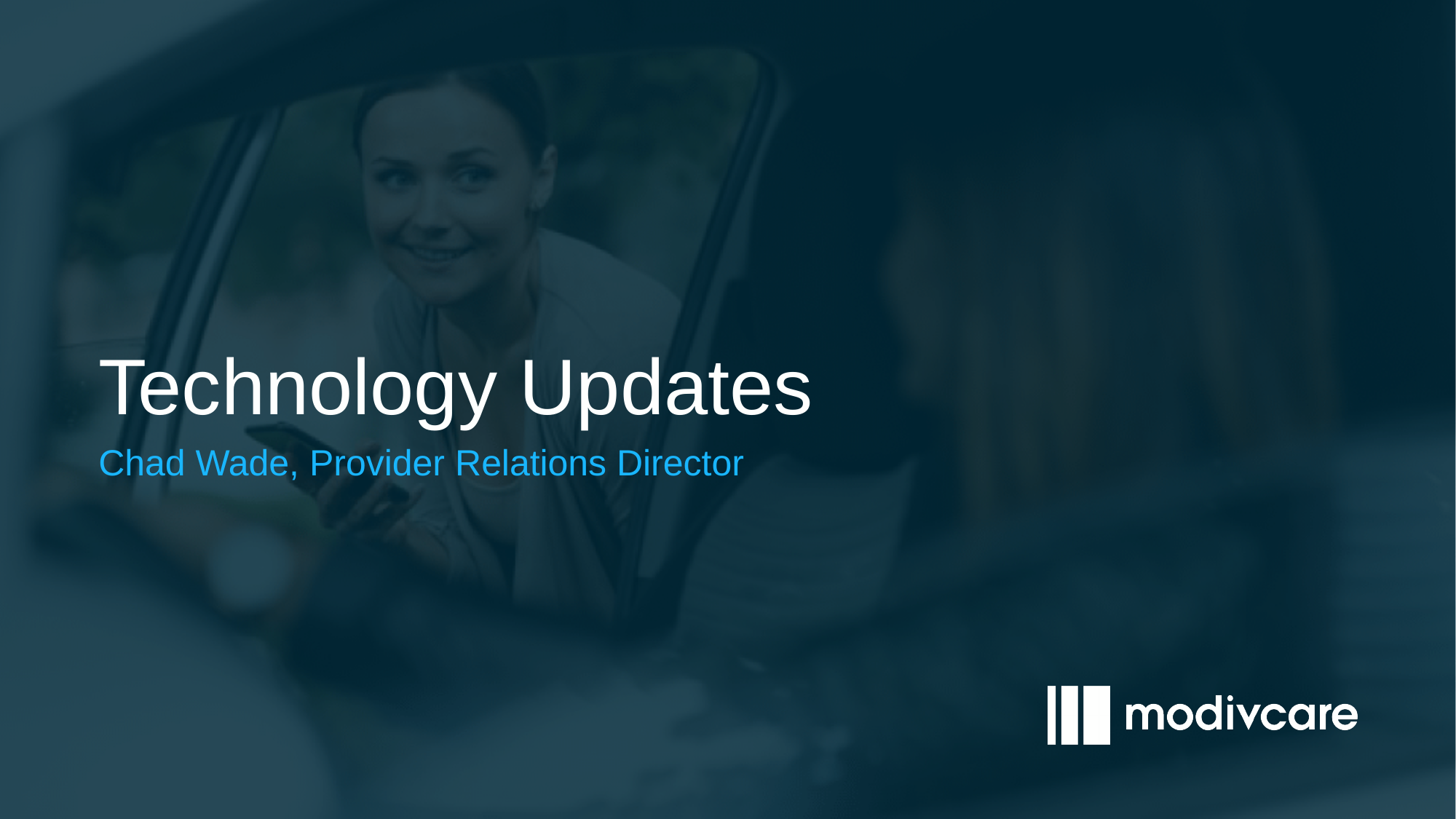

Technology Updates
Chad Wade, Provider Relations Director